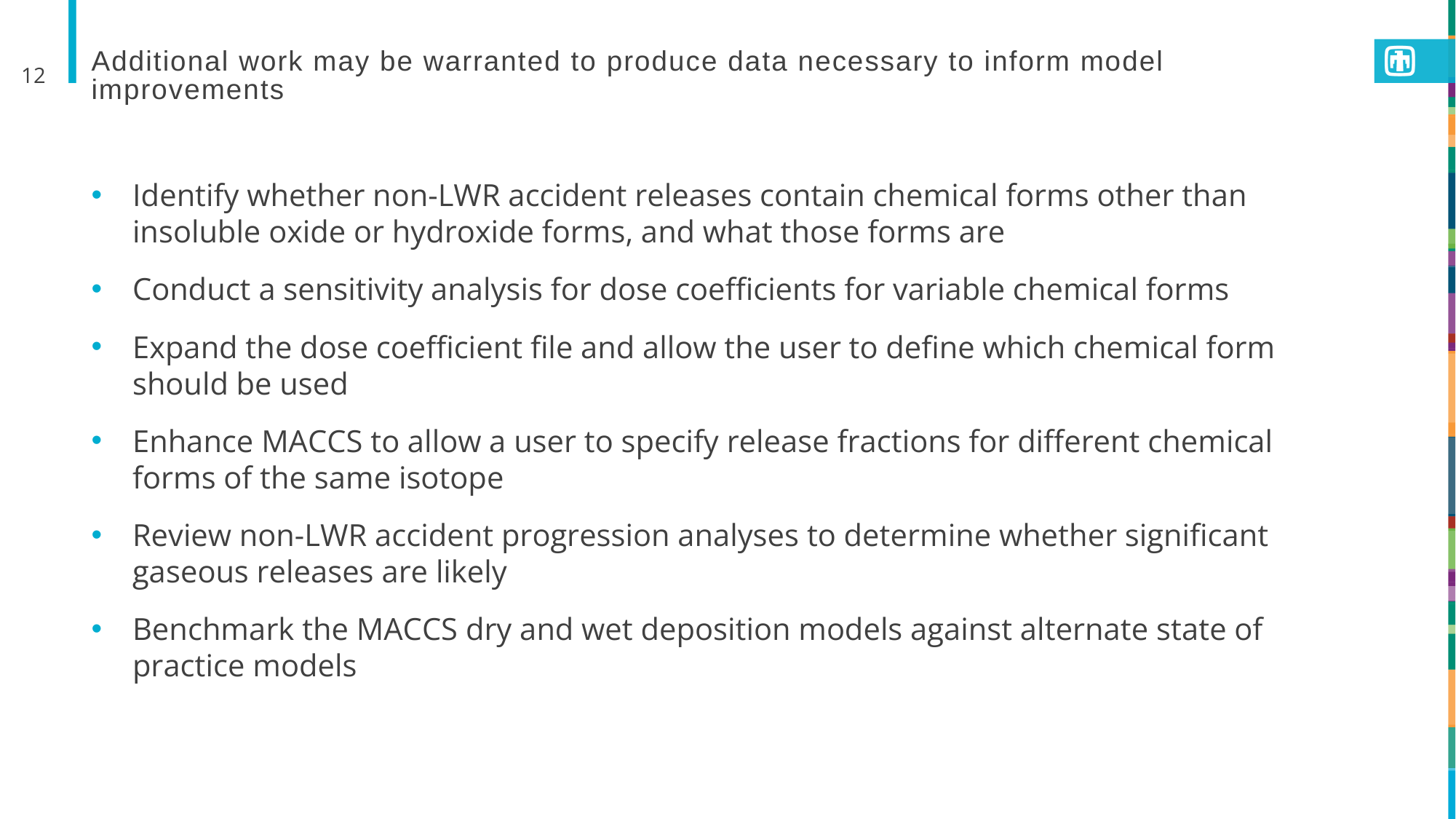

12
# Additional work may be warranted to produce data necessary to inform model improvements
Identify whether non-LWR accident releases contain chemical forms other than insoluble oxide or hydroxide forms, and what those forms are
Conduct a sensitivity analysis for dose coefficients for variable chemical forms
Expand the dose coefficient file and allow the user to define which chemical form should be used
Enhance MACCS to allow a user to specify release fractions for different chemical forms of the same isotope
Review non-LWR accident progression analyses to determine whether significant gaseous releases are likely
Benchmark the MACCS dry and wet deposition models against alternate state of practice models